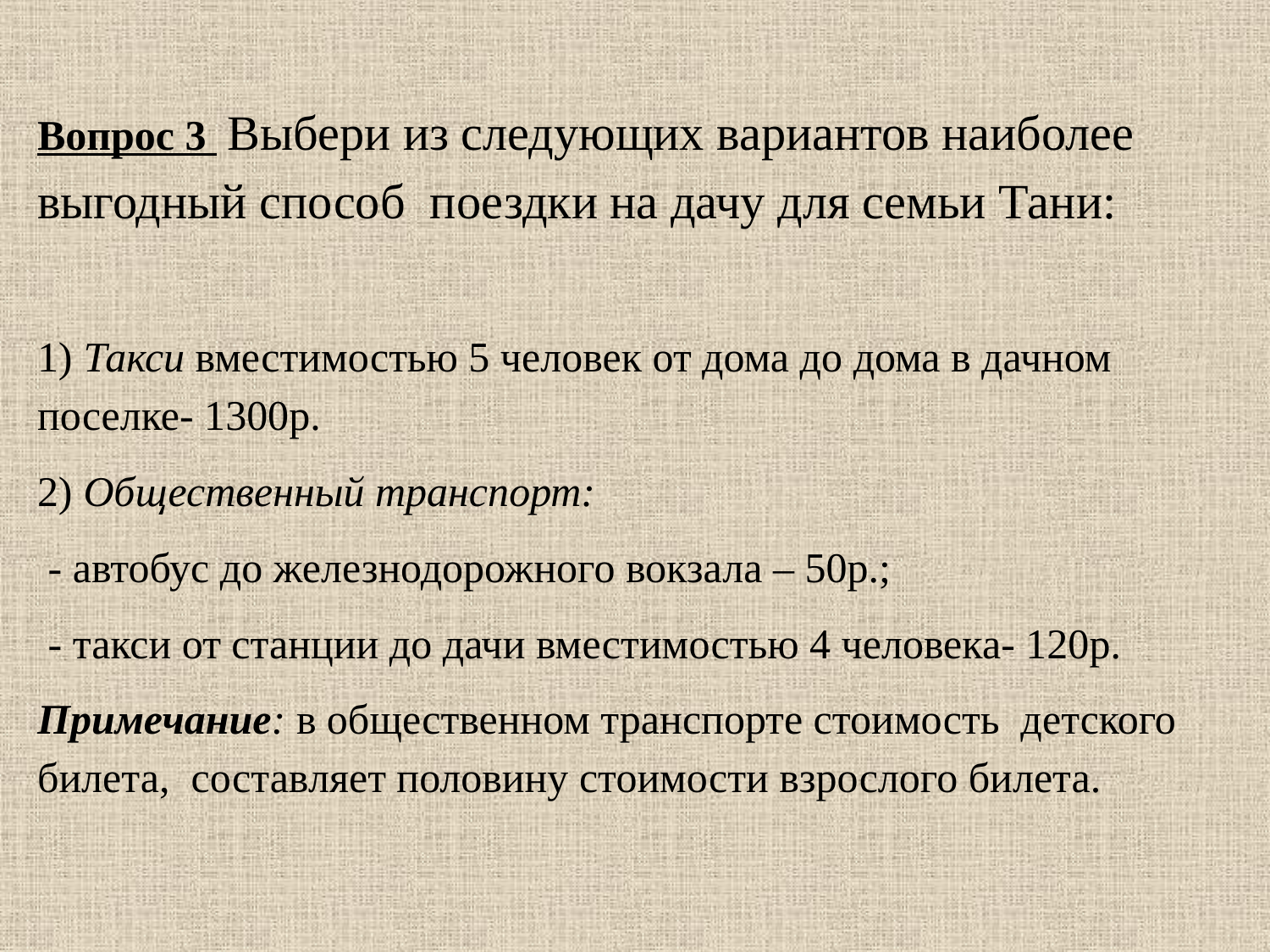

Вопрос 3  Выбери из следующих вариантов наиболее выгодный способ  поездки на дачу для семьи Тани:

1) Такси вместимостью 5 человек от дома до дома в дачном поселке- 1300р.
2) Общественный транспорт:
 - автобус до железнодорожного вокзала – 50р.;
 - такси от станции до дачи вместимостью 4 человека- 120р.
Примечание: в общественном транспорте стоимость  детского  билета,  составляет половину стоимости взрослого билета.